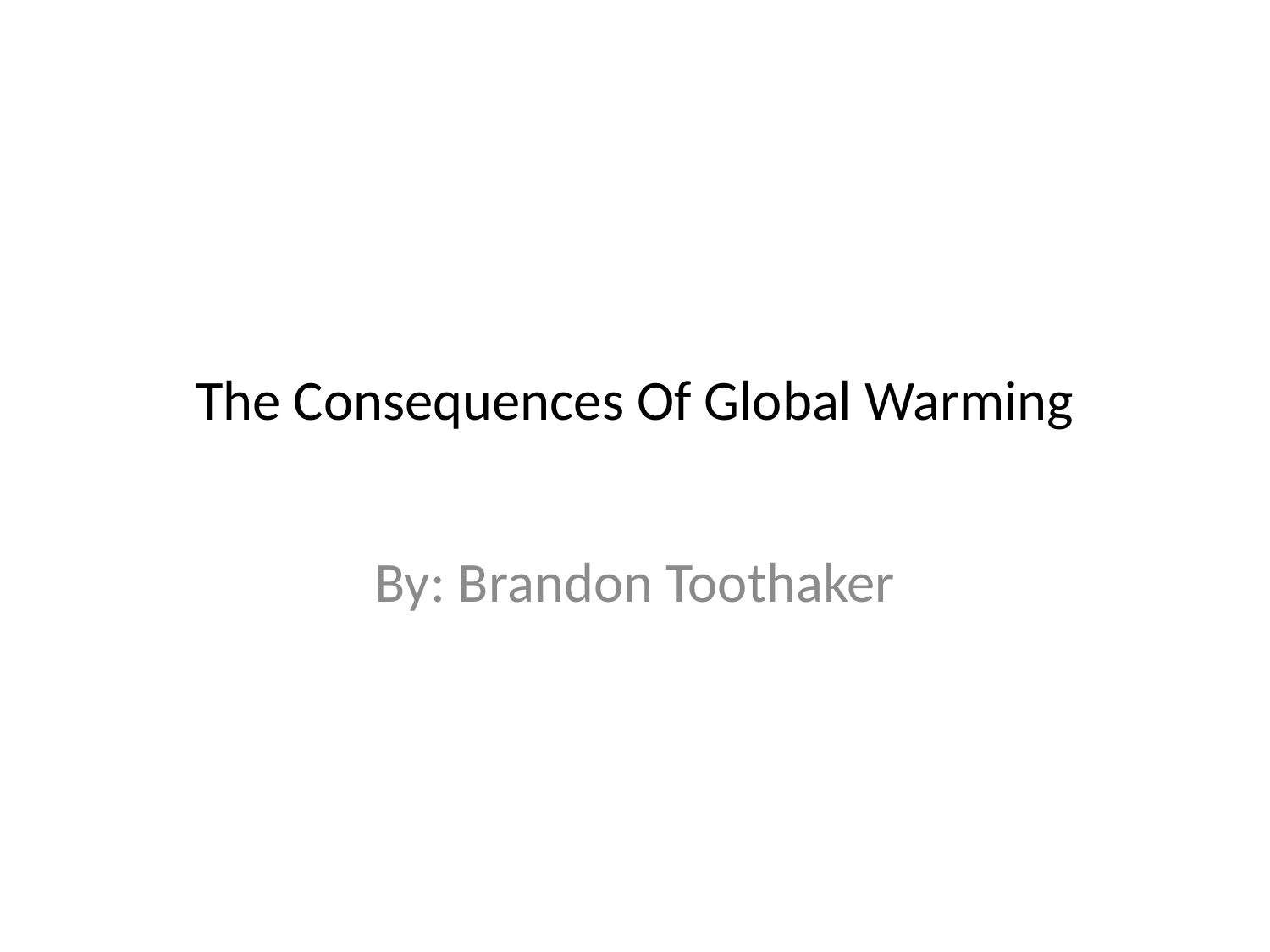

# The Consequences Of Global Warming
By: Brandon Toothaker